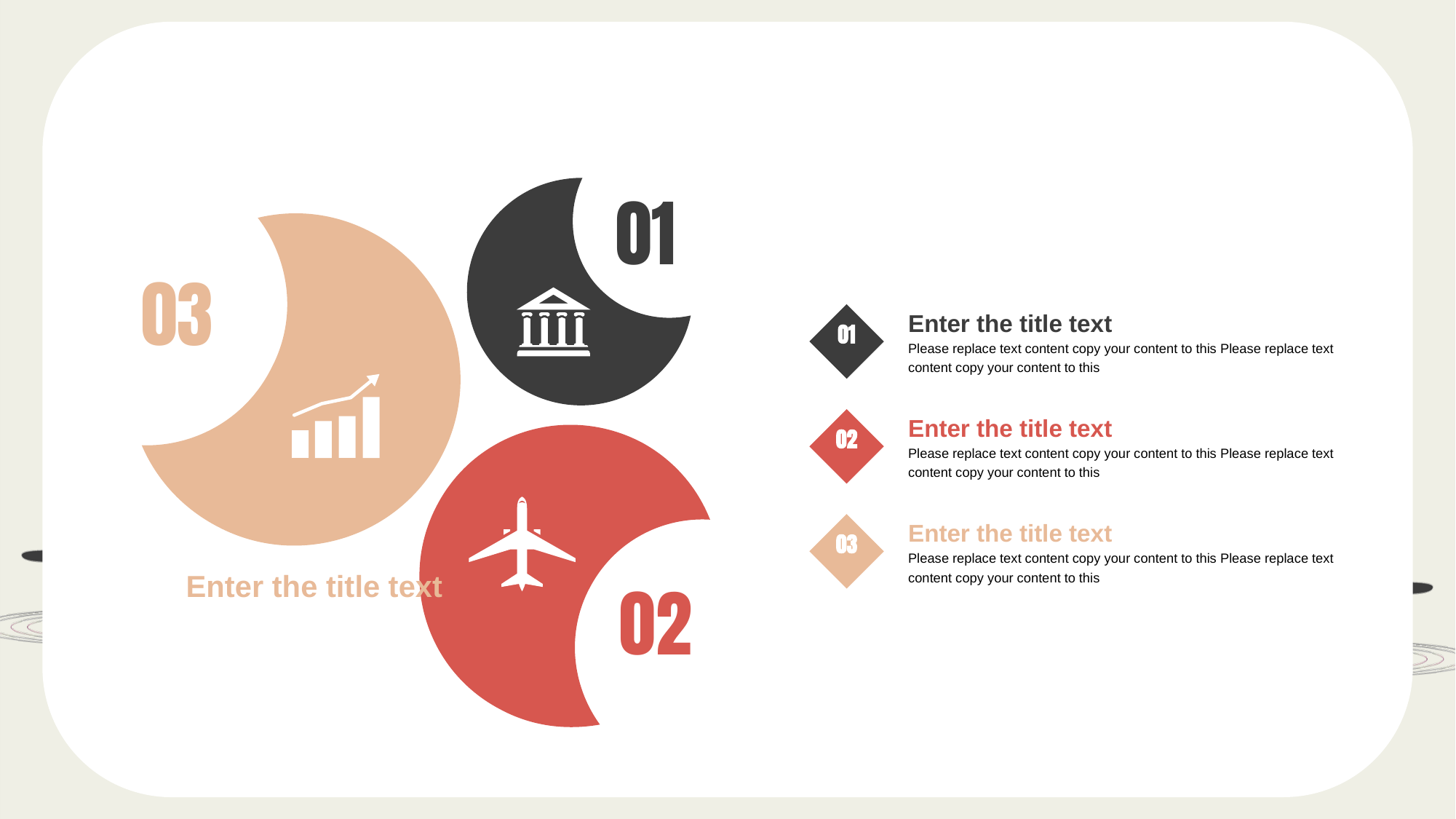

01

03

01
Enter the title text
Please replace text content copy your content to this Please replace text content copy your content to this

Enter the title text
02

02
Enter the title text
Please replace text content copy your content to this Please replace text content copy your content to this

03
Enter the title text
Please replace text content copy your content to this Please replace text content copy your content to this